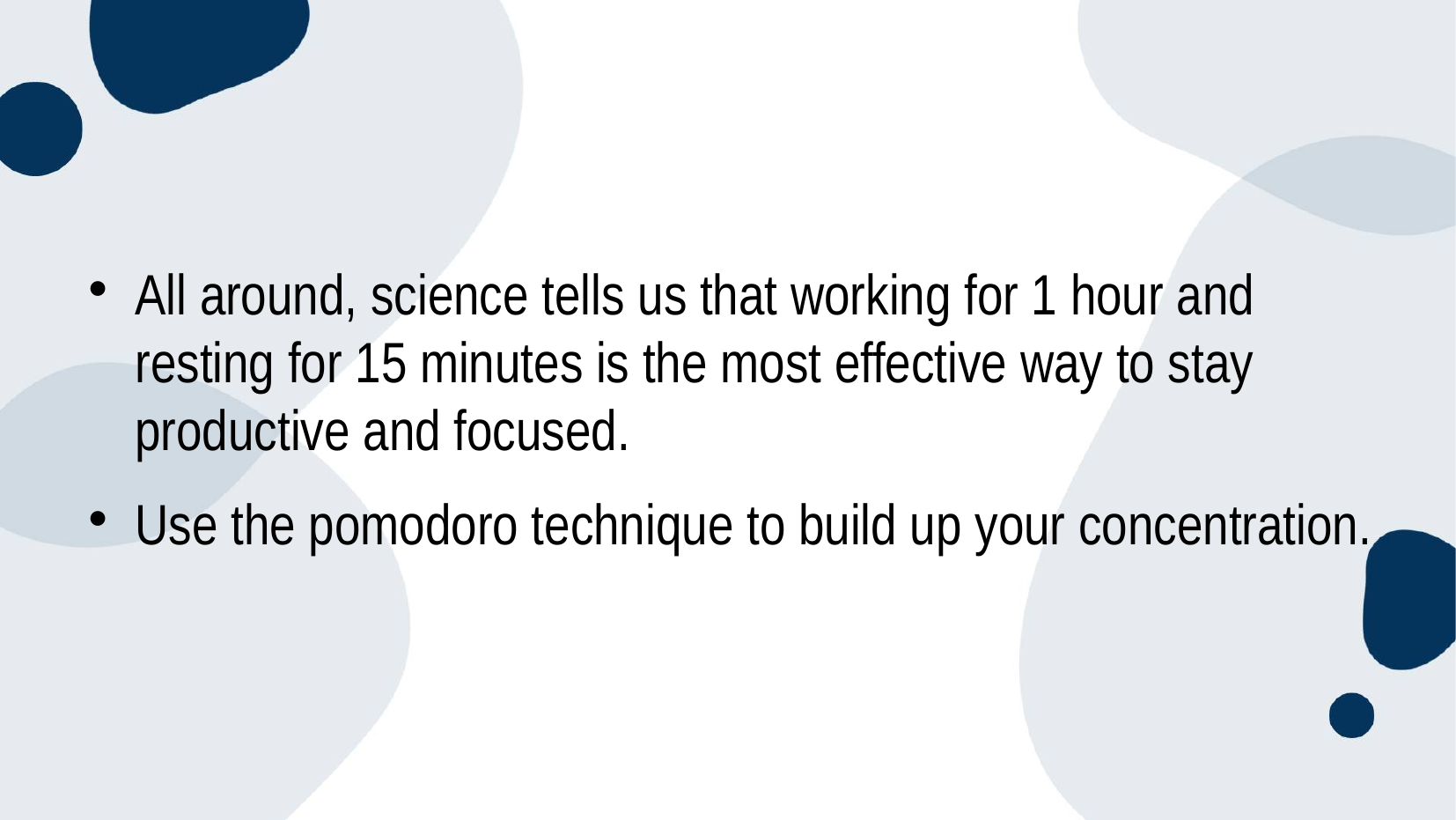

All around, science tells us that working for 1 hour and resting for 15 minutes is the most effective way to stay productive and focused.
Use the pomodoro technique to build up your concentration.